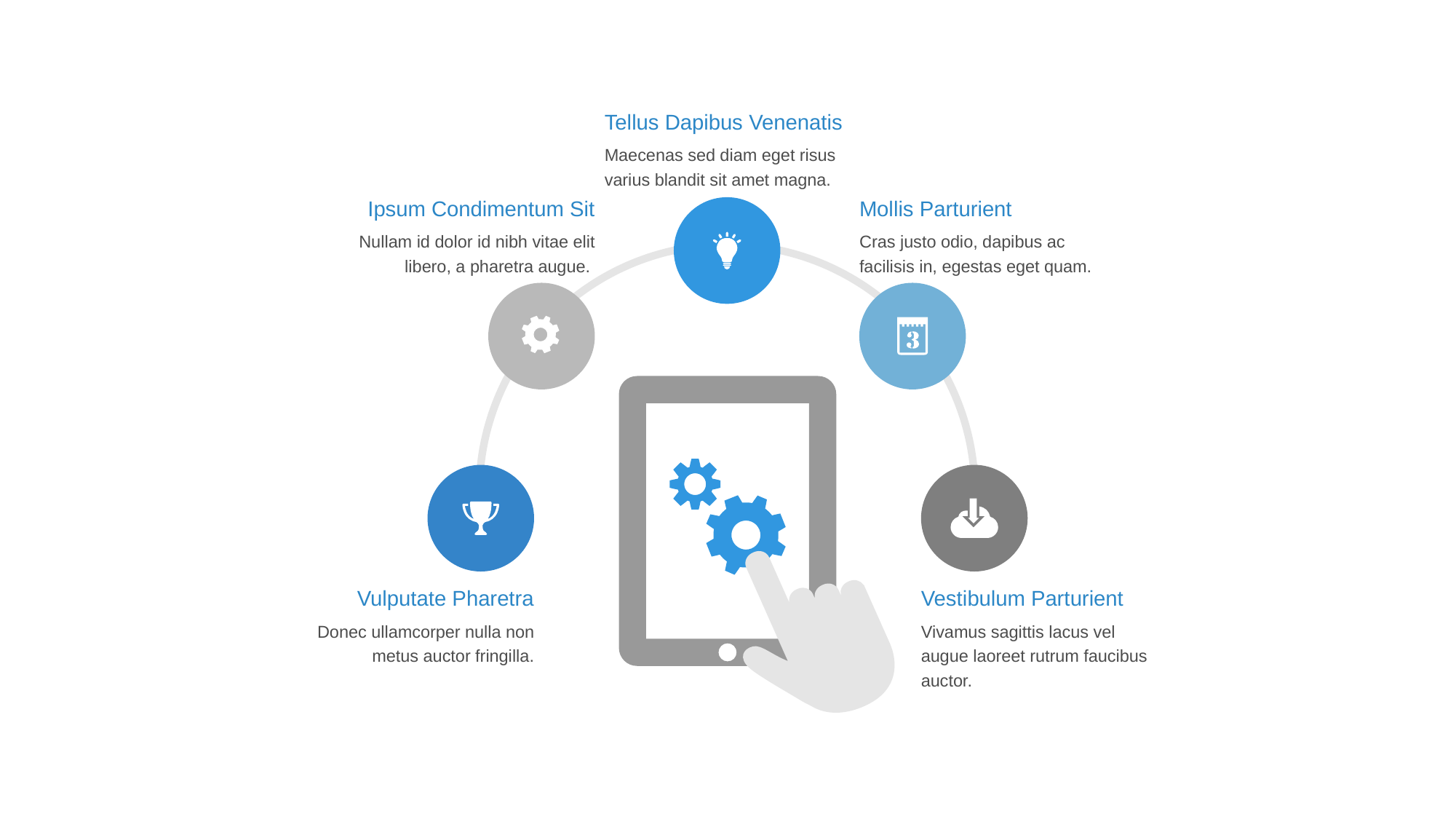

Tellus Dapibus Venenatis
Maecenas sed diam eget risus varius blandit sit amet magna.

Ipsum Condimentum Sit
Nullam id dolor id nibh vitae elit libero, a pharetra augue.

Mollis Parturient
Cras justo odio, dapibus ac facilisis in, egestas eget quam.

Vulputate Pharetra
Donec ullamcorper nulla non metus auctor fringilla.

Vestibulum Parturient
Vivamus sagittis lacus vel augue laoreet rutrum faucibus auctor.